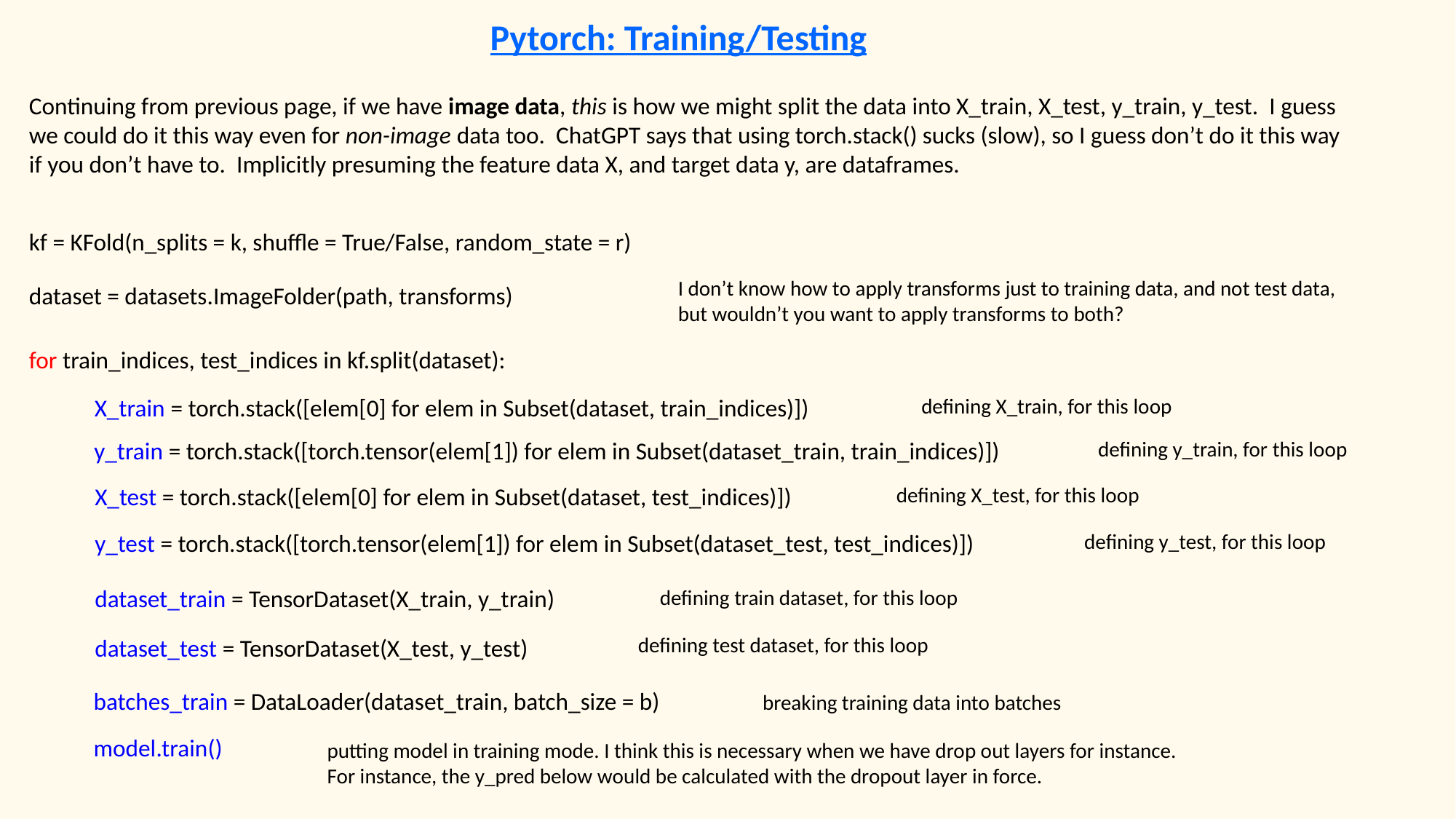

Pytorch: Training/Testing
Continuing from previous page, if we have image data, this is how we might split the data into X_train, X_test, y_train, y_test.  I guess we could do it this way even for non-image data too.  ChatGPT says that using torch.stack() sucks (slow), so I guess don’t do it this way if you don’t have to.  Implicitly presuming the feature data X, and target data y, are dataframes.
kf = KFold(n_splits = k, shuffle = True/False, random_state = r)
I don’t know how to apply transforms just to training data, and not test data, but wouldn’t you want to apply transforms to both?
dataset = datasets.ImageFolder(path, transforms)
for train_indices, test_indices in kf.split(dataset):
X_train = torch.stack([elem[0] for elem in Subset(dataset, train_indices)])
defining X_train, for this loop
y_train = torch.stack([torch.tensor(elem[1]) for elem in Subset(dataset_train, train_indices)])
defining y_train, for this loop
X_test = torch.stack([elem[0] for elem in Subset(dataset, test_indices)])
defining X_test, for this loop
y_test = torch.stack([torch.tensor(elem[1]) for elem in Subset(dataset_test, test_indices)])
defining y_test, for this loop
dataset_train = TensorDataset(X_train, y_train)
defining train dataset, for this loop
defining test dataset, for this loop
dataset_test = TensorDataset(X_test, y_test)
batches_train = DataLoader(dataset_train, batch_size = b)
breaking training data into batches
model.train()
putting model in training mode. I think this is necessary when we have drop out layers for instance. For instance, the y_pred below would be calculated with the dropout layer in force.